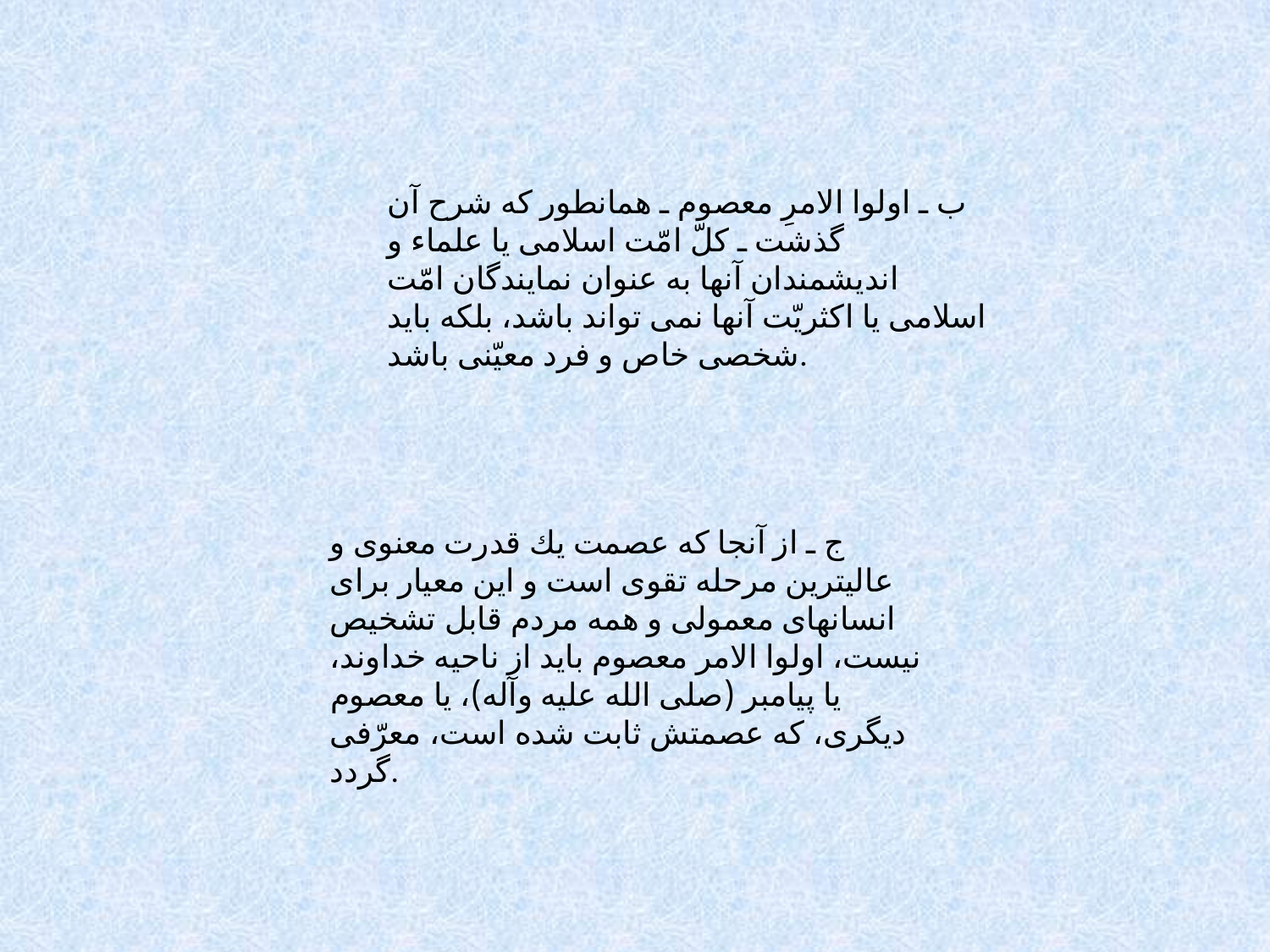

ب ـ اولوا الامرِ معصوم ـ همانطور كه شرح آن گذشت ـ كلّ امّت اسلامى يا علماء و انديشمندان آنها به عنوان نمايندگان امّت اسلامى يا اكثريّت آنها نمى تواند باشد، بلكه بايد شخصى خاص و فرد معيّنى باشد.
ج ـ از آنجا كه عصمت يك قدرت معنوى و عاليترين مرحله تقوى است و اين معيار براى انسانهاى معمولى و همه مردم قابل تشخيص نيست، اولوا الامر معصوم بايد از ناحيه خداوند، يا پيامبر (صلى الله عليه وآله)، يا معصوم ديگرى، كه عصمتش ثابت شده است، معرّفى گردد.